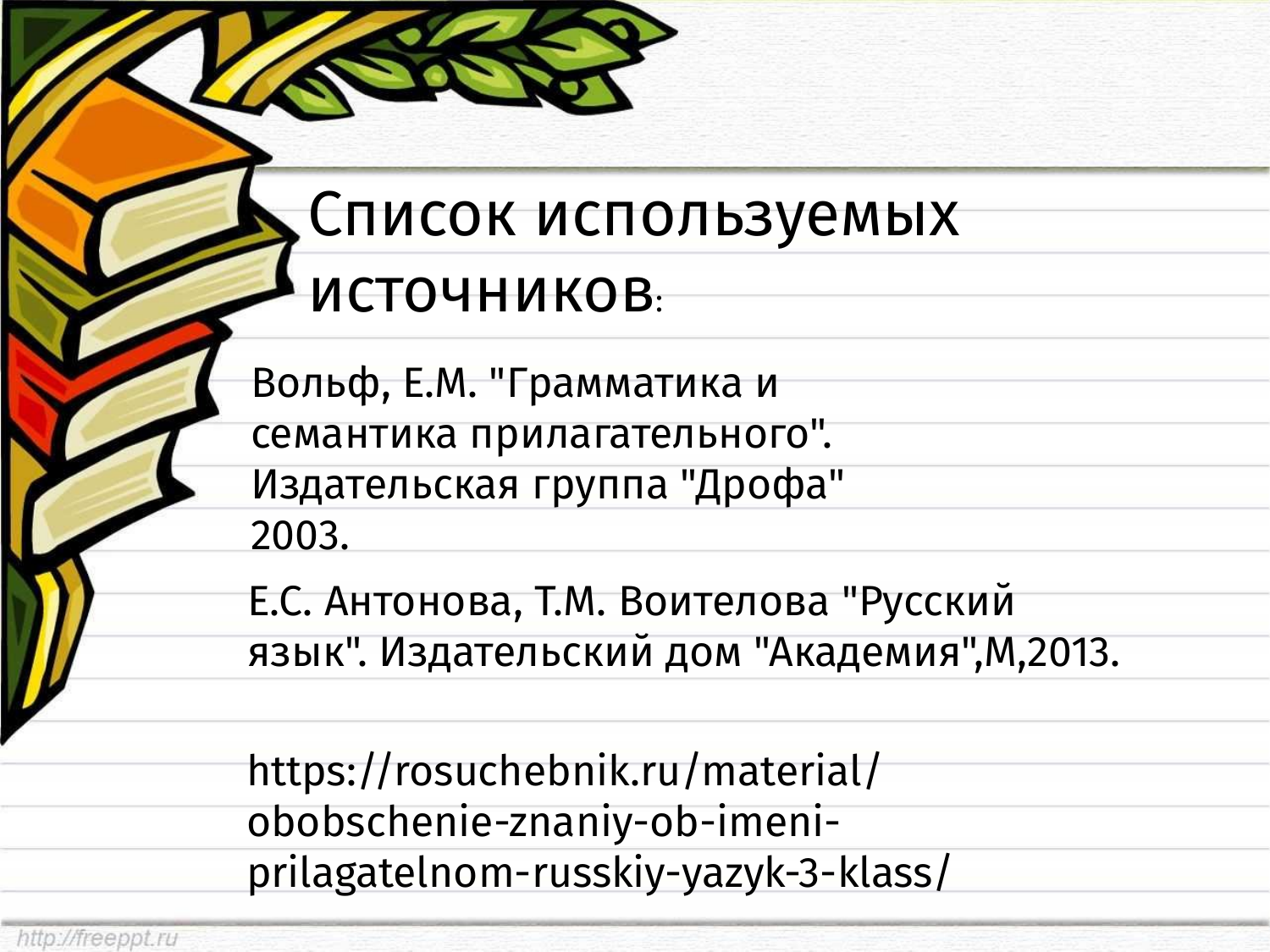

Список используемых источников:
Вольф, Е.М. "Грамматика и семантика прилагательного". Издательская группа "Дрофа" 2003.

Е.С. Антонова, Т.М. Воителова "Русский язык". Издательский дом "Академия",М,2013.
https://rosuchebnik.ru/material/obobschenie-znaniy-ob-imeni-prilagatelnom-russkiy-yazyk-3-klass/